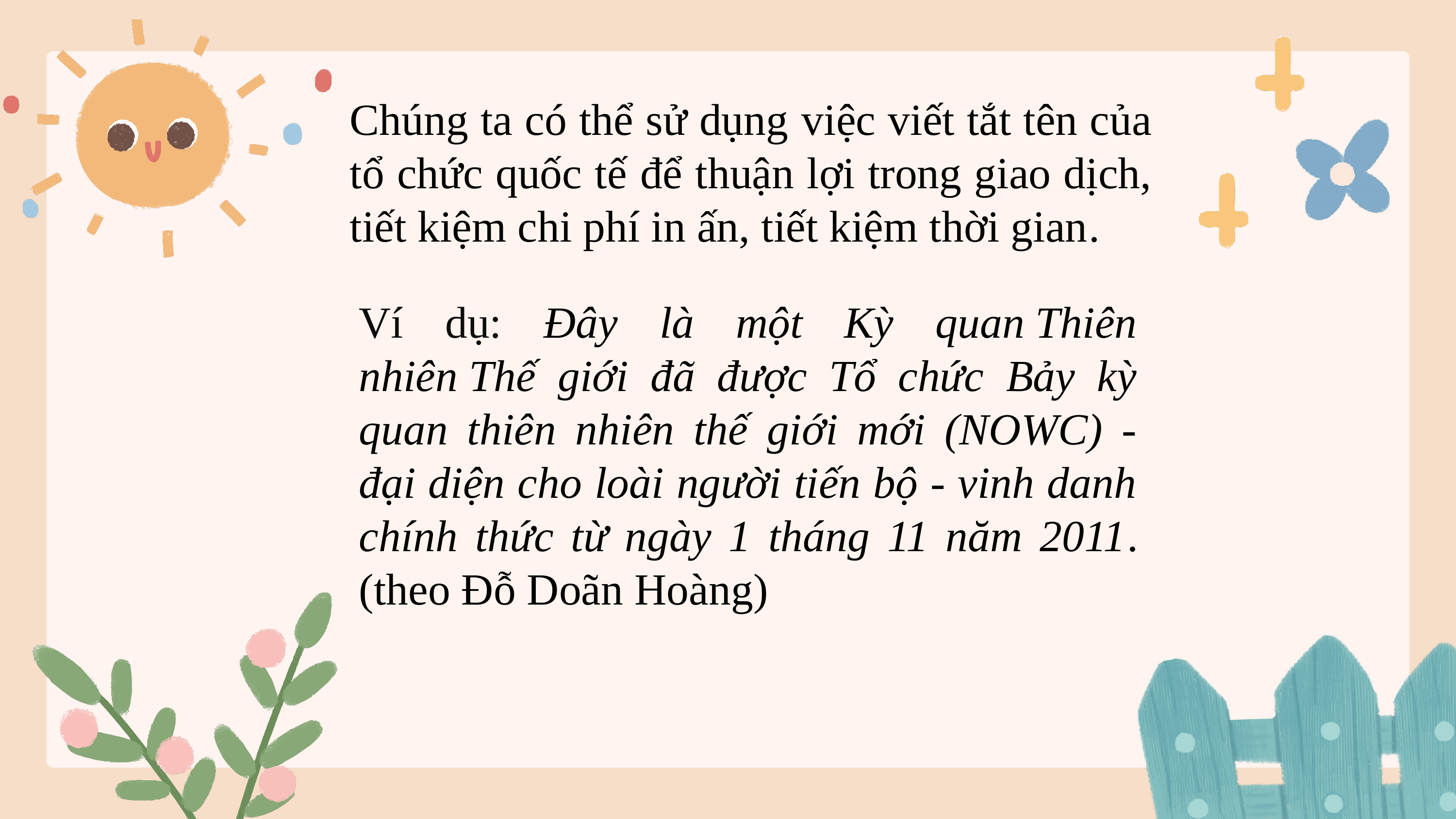

Chúng ta có thể sử dụng việc viết tắt tên của tổ chức quốc tế để thuận lợi trong giao dịch, tiết kiệm chi phí in ấn, tiết kiệm thời gian.

Ví dụ: Đây là một Kỳ quan Thiên nhiên Thế giới đã được Tổ chức Bảy kỳ quan thiên nhiên thế giới mới (NOWC) - đại diện cho loài người tiến bộ - vinh danh chính thức từ ngày 1 tháng 11 năm 2011. (theo Đỗ Doãn Hoàng)